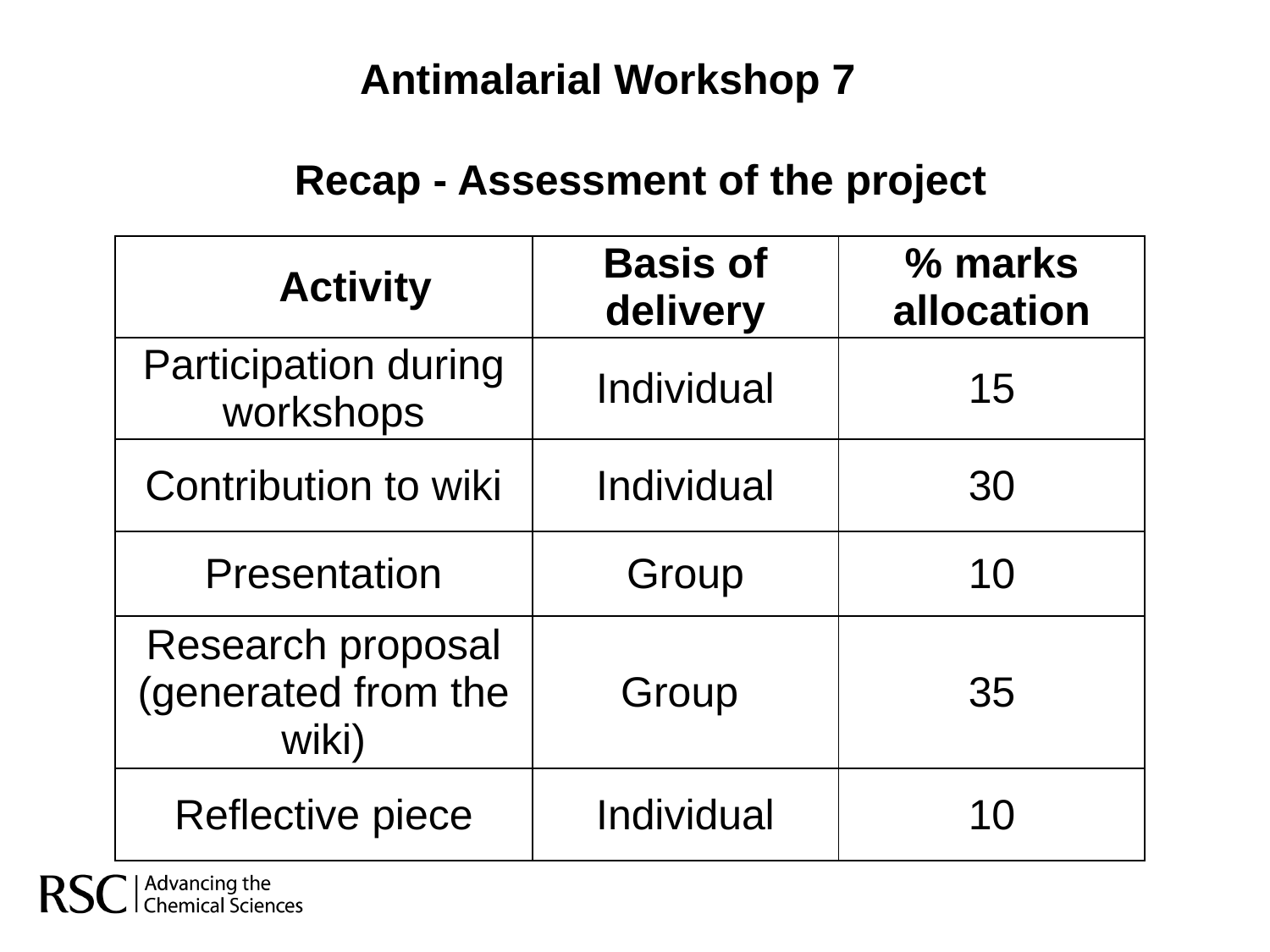

Antimalarial Workshop 7
Recap - Assessment of the project

| Activity | Basis of delivery | % marks allocation |
| --- | --- | --- |
| Participation during workshops | Individual | 15 |
| Contribution to wiki | Individual | 30 |
| Presentation | Group | 10 |
| Research proposal (generated from the wiki) | Group | 35 |
| Reflective piece | Individual | 10 |